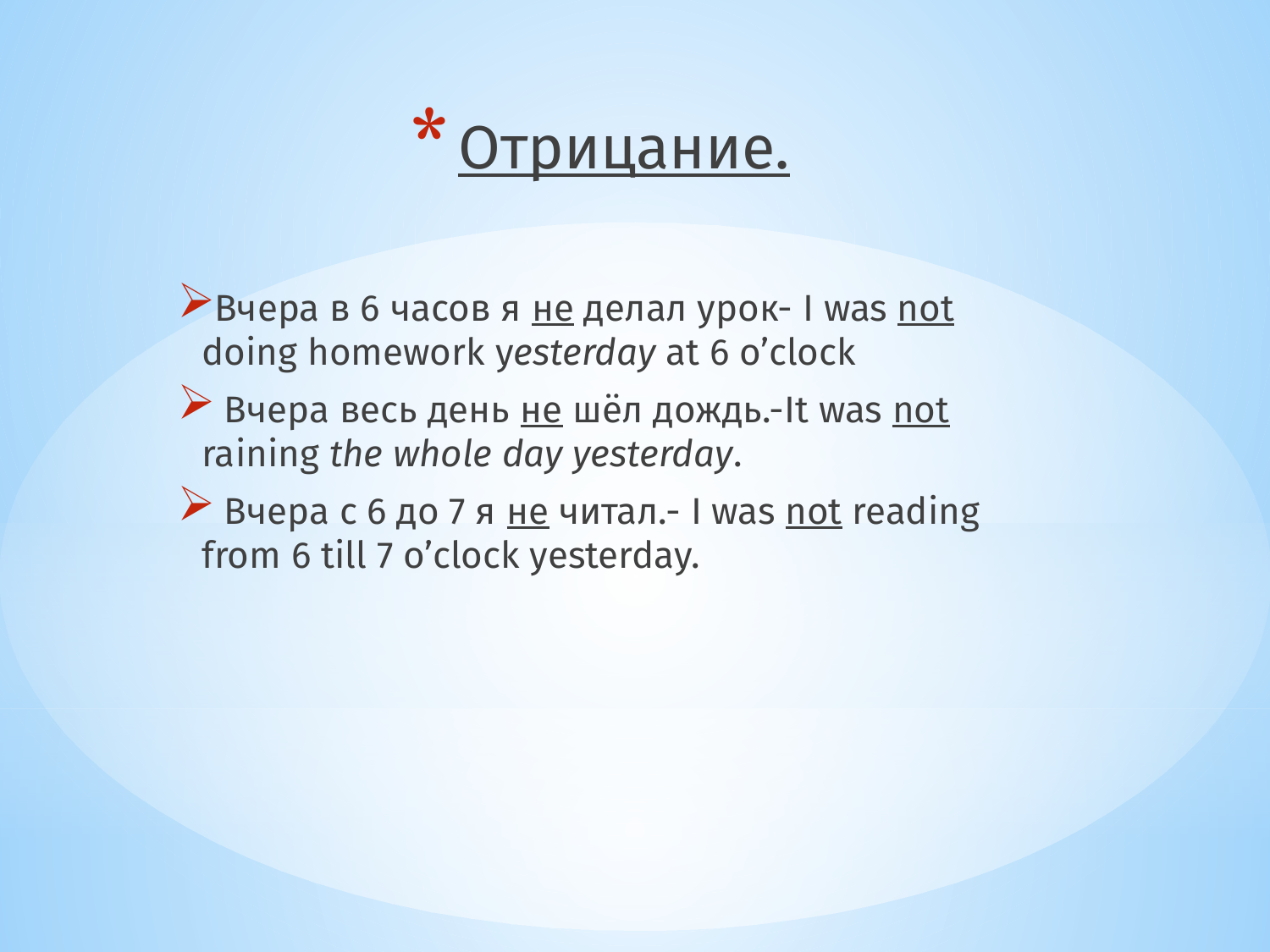

Отрицание.

Вчера в 6 часов я не делал урок- I was not doing homework yesterday at 6 o’clock
 Вчера весь день не шёл дождь.-It was not raining the whole day yesterday.
 Вчера с 6 до 7 я не читал.- I was not reading  from 6 till 7 o’clock yesterday.

#